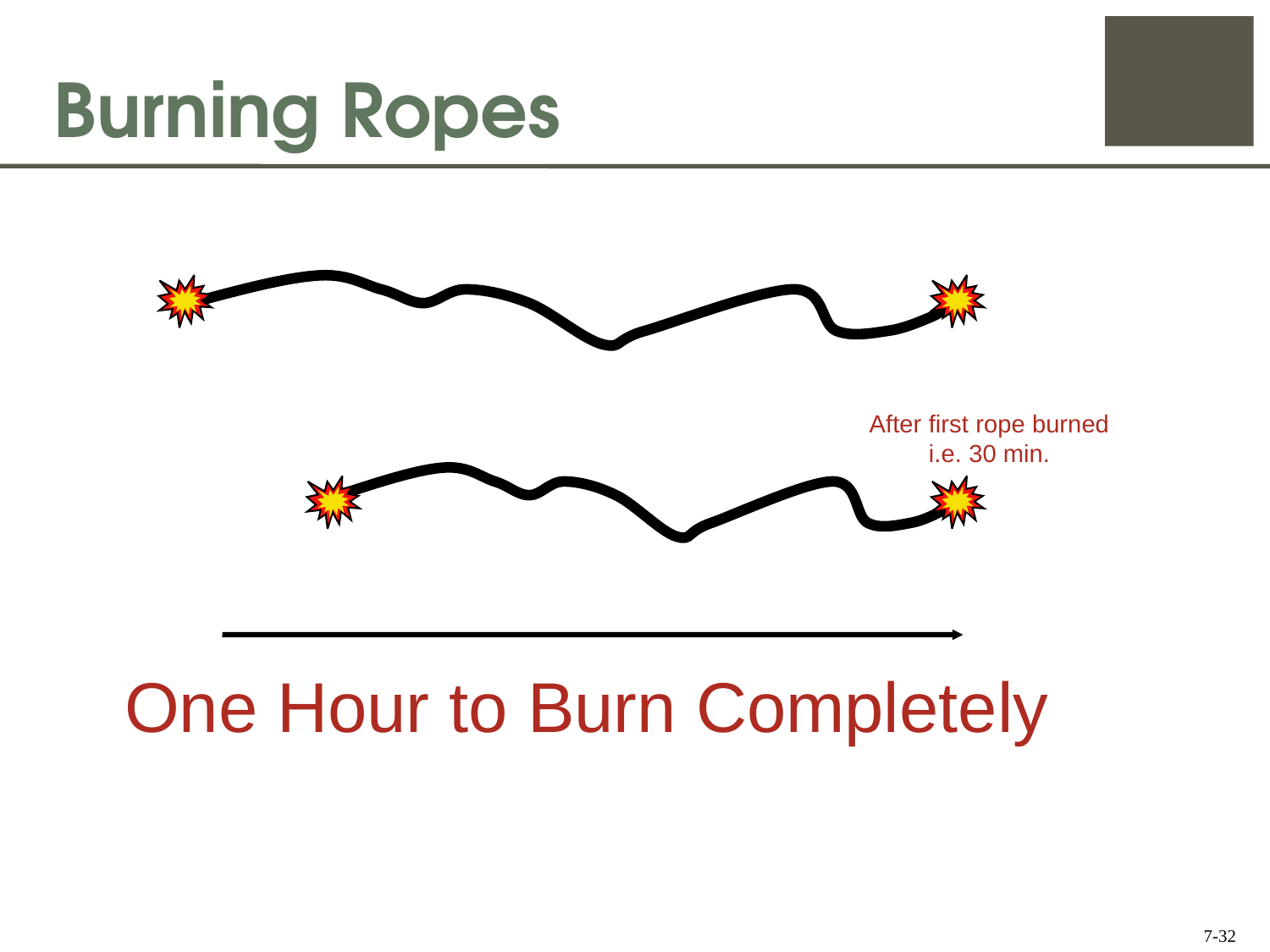

# Burning Ropes

After first rope burned
i.e. 30 min.

One Hour to Burn Completely